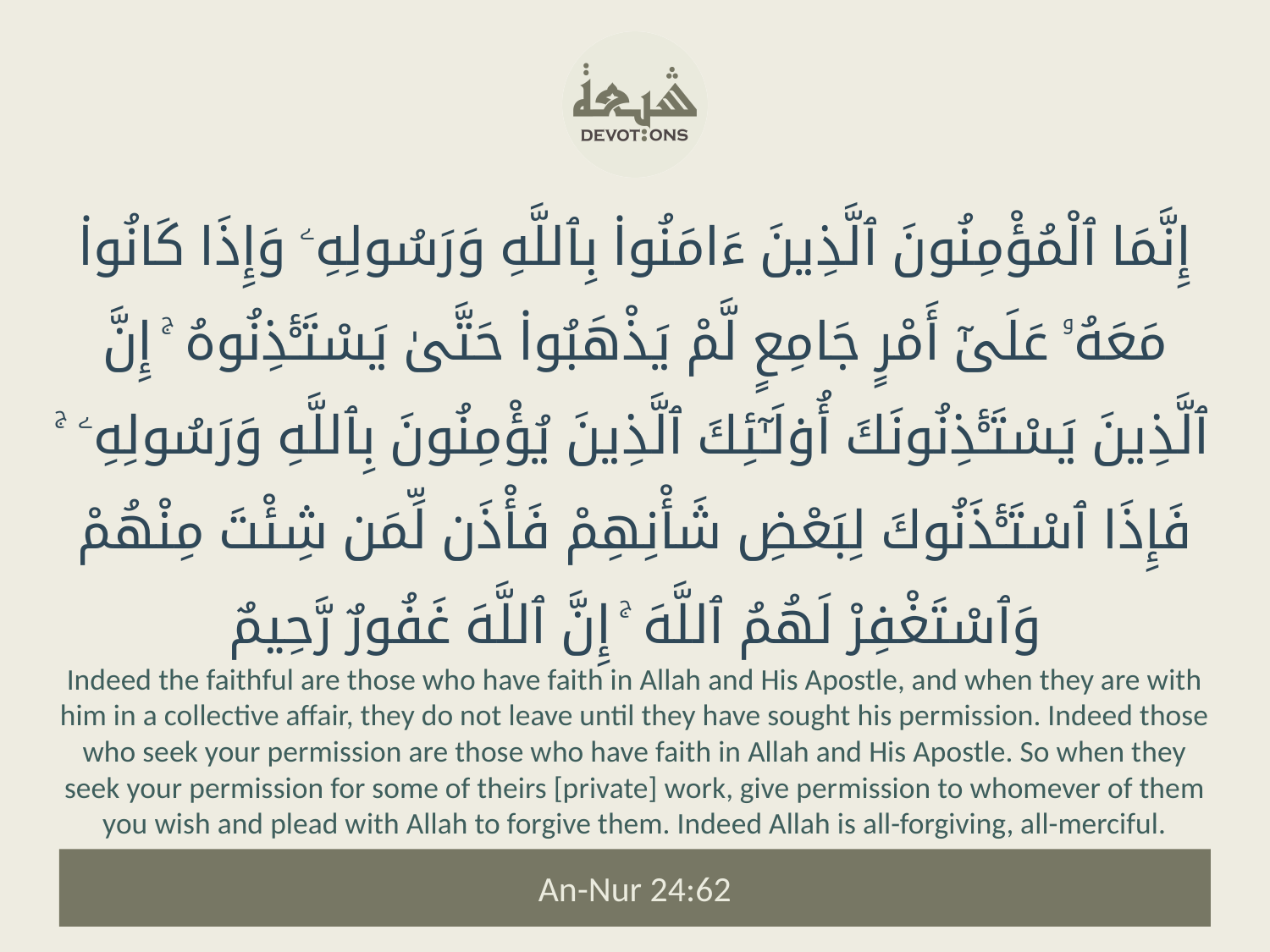

إِنَّمَا ٱلْمُؤْمِنُونَ ٱلَّذِينَ ءَامَنُوا۟ بِٱللَّهِ وَرَسُولِهِۦ وَإِذَا كَانُوا۟ مَعَهُۥ عَلَىٰٓ أَمْرٍ جَامِعٍ لَّمْ يَذْهَبُوا۟ حَتَّىٰ يَسْتَـْٔذِنُوهُ ۚ إِنَّ ٱلَّذِينَ يَسْتَـْٔذِنُونَكَ أُو۟لَـٰٓئِكَ ٱلَّذِينَ يُؤْمِنُونَ بِٱللَّهِ وَرَسُولِهِۦ ۚ فَإِذَا ٱسْتَـْٔذَنُوكَ لِبَعْضِ شَأْنِهِمْ فَأْذَن لِّمَن شِئْتَ مِنْهُمْ وَٱسْتَغْفِرْ لَهُمُ ٱللَّهَ ۚ إِنَّ ٱللَّهَ غَفُورٌ رَّحِيمٌ
Indeed the faithful are those who have faith in Allah and His Apostle, and when they are with him in a collective affair, they do not leave until they have sought his permission. Indeed those who seek your permission are those who have faith in Allah and His Apostle. So when they seek your permission for some of theirs [private] work, give permission to whomever of them you wish and plead with Allah to forgive them. Indeed Allah is all-forgiving, all-merciful.
An-Nur 24:62